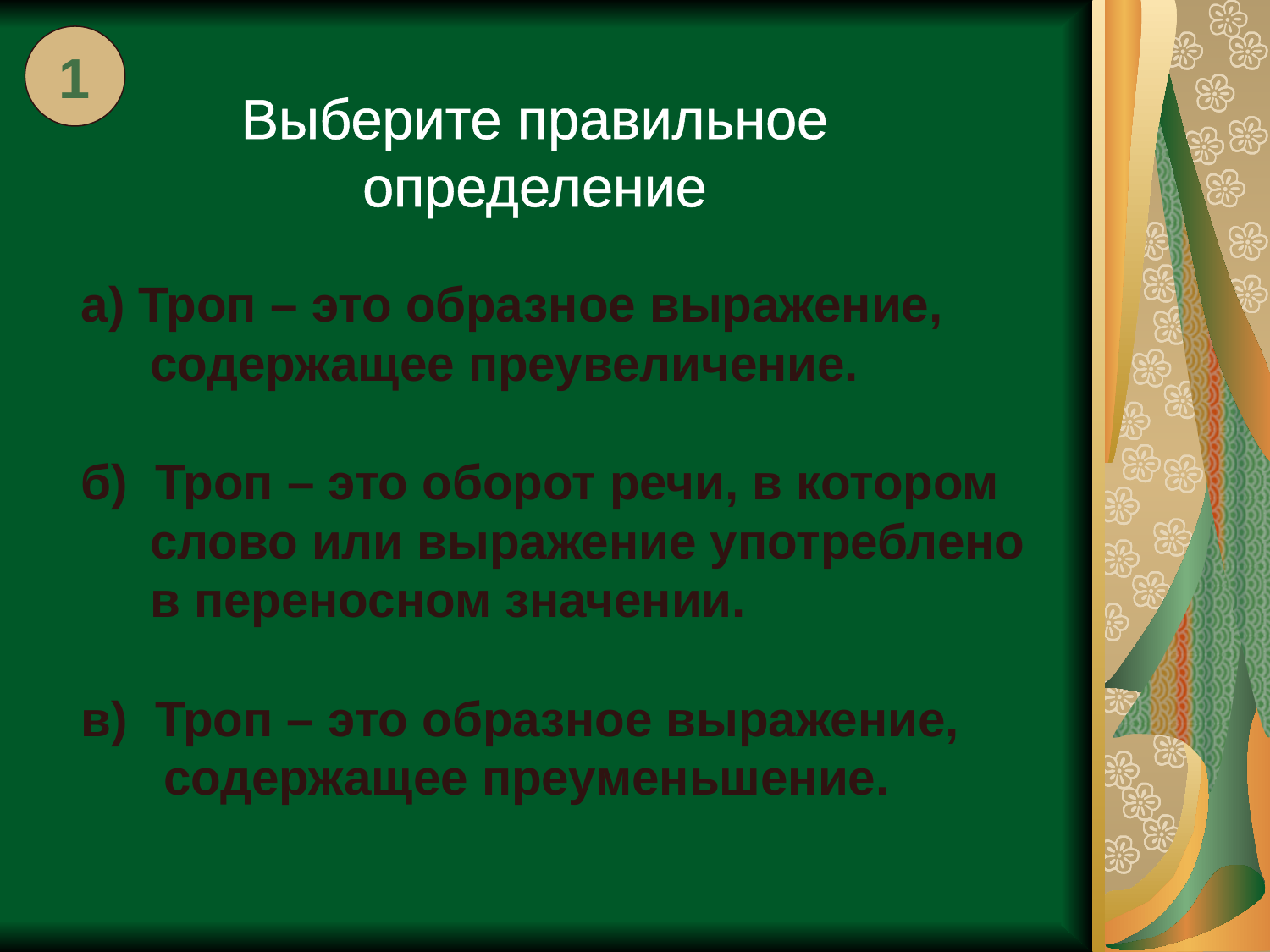

1
Выберите правильное определение
а) Троп – это образное выражение,
     содержащее преувеличение.

б)  Троп – это оборот речи, в котором
     слово или выражение употреблено
     в переносном значении.

в)  Троп – это образное выражение,
      содержащее преуменьшение.